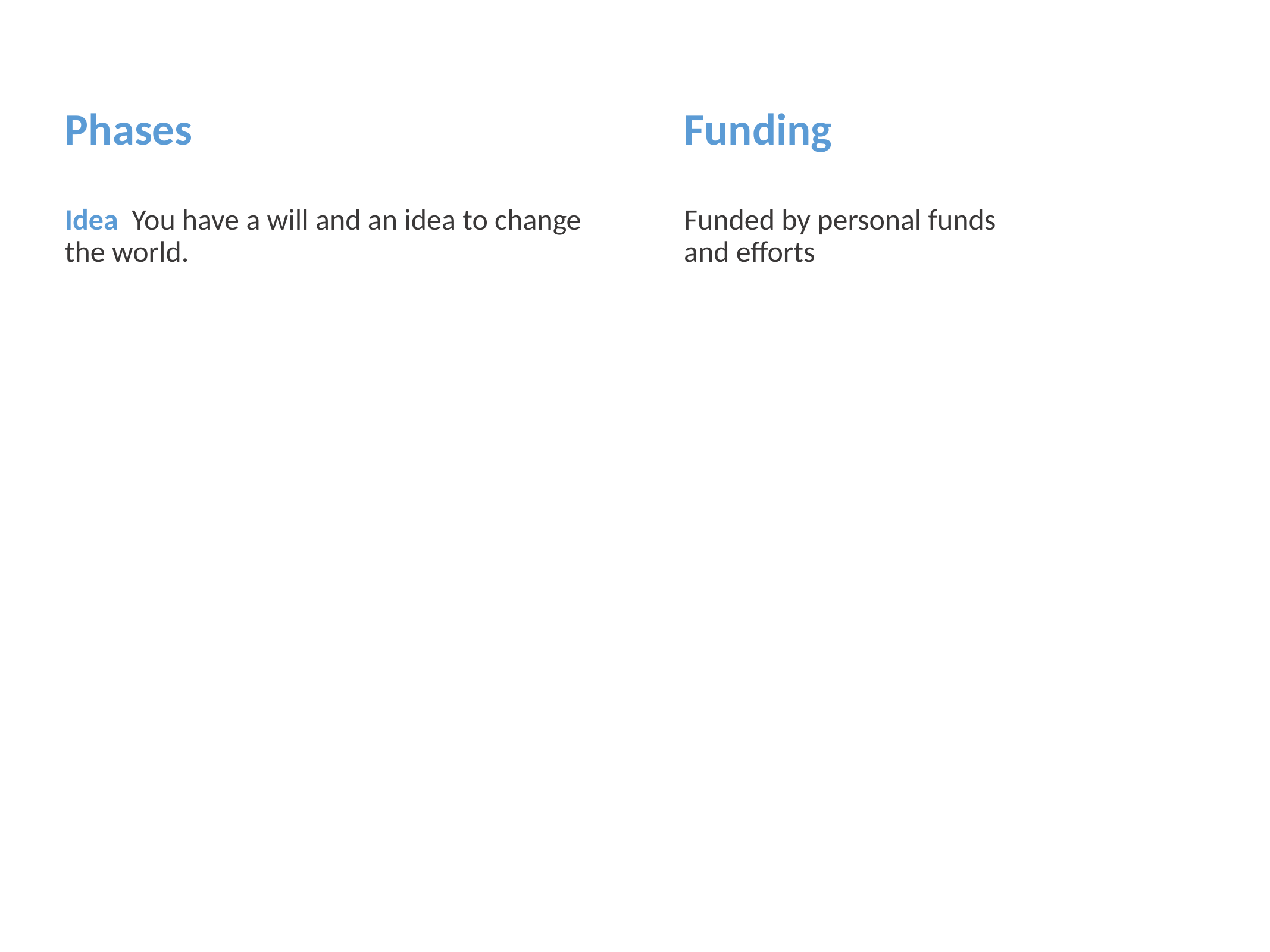

Phases
Funding
Idea  You have a will and an idea to change the world.

Funded by personal funds
and efforts